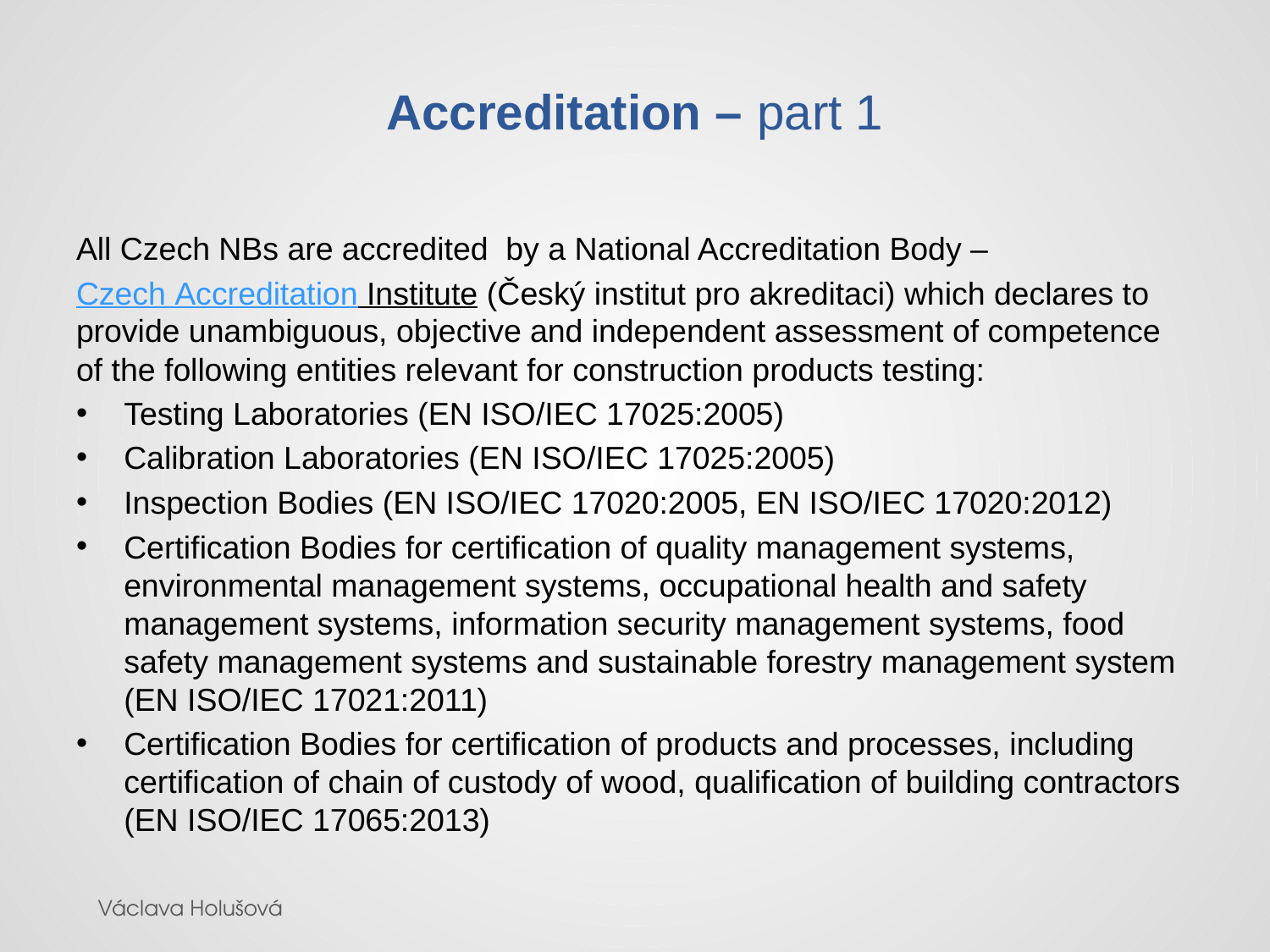

# Accreditation – part 1
All Czech NBs are accredited  by a National Accreditation Body –
Czech Accreditation Institute (Český institut pro akreditaci) which declares to provide unambiguous, objective and independent assessment of competence of the following entities relevant for construction products testing:
Testing Laboratories (EN ISO/IEC 17025:2005)
Calibration Laboratories (EN ISO/IEC 17025:2005)
Inspection Bodies (EN ISO/IEC 17020:2005, EN ISO/IEC 17020:2012)
Certification Bodies for certification of quality management systems, environmental management systems, occupational health and safety management systems, information security management systems, food safety management systems and sustainable forestry management system (EN ISO/IEC 17021:2011)
Certification Bodies for certification of products and processes, including certification of chain of custody of wood, qualification of building contractors (EN ISO/IEC 17065:2013)

Václava Holušová